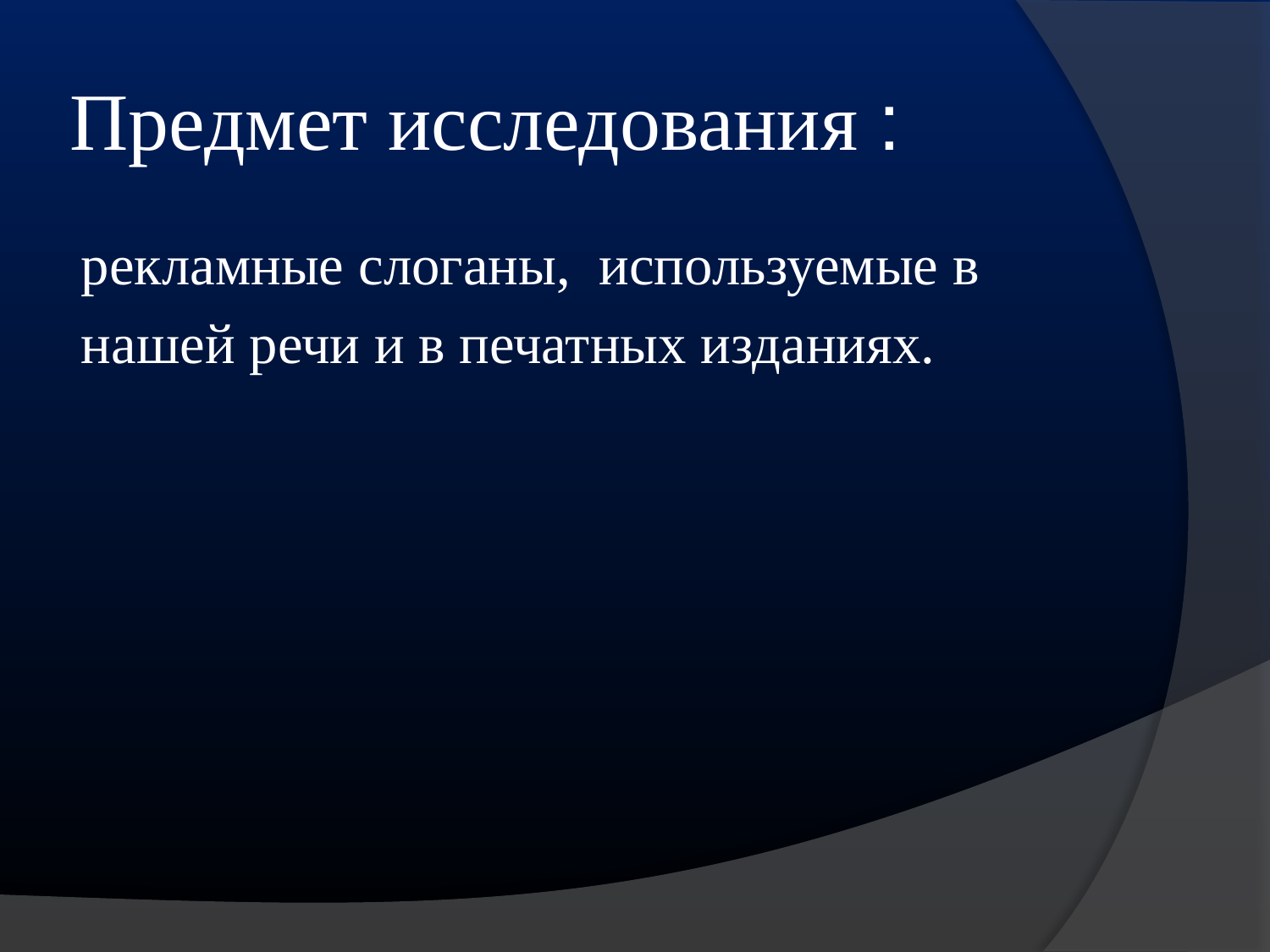

# Предмет исследования :
рекламные слоганы,  используемые в
нашей речи и в печатных изданиях.